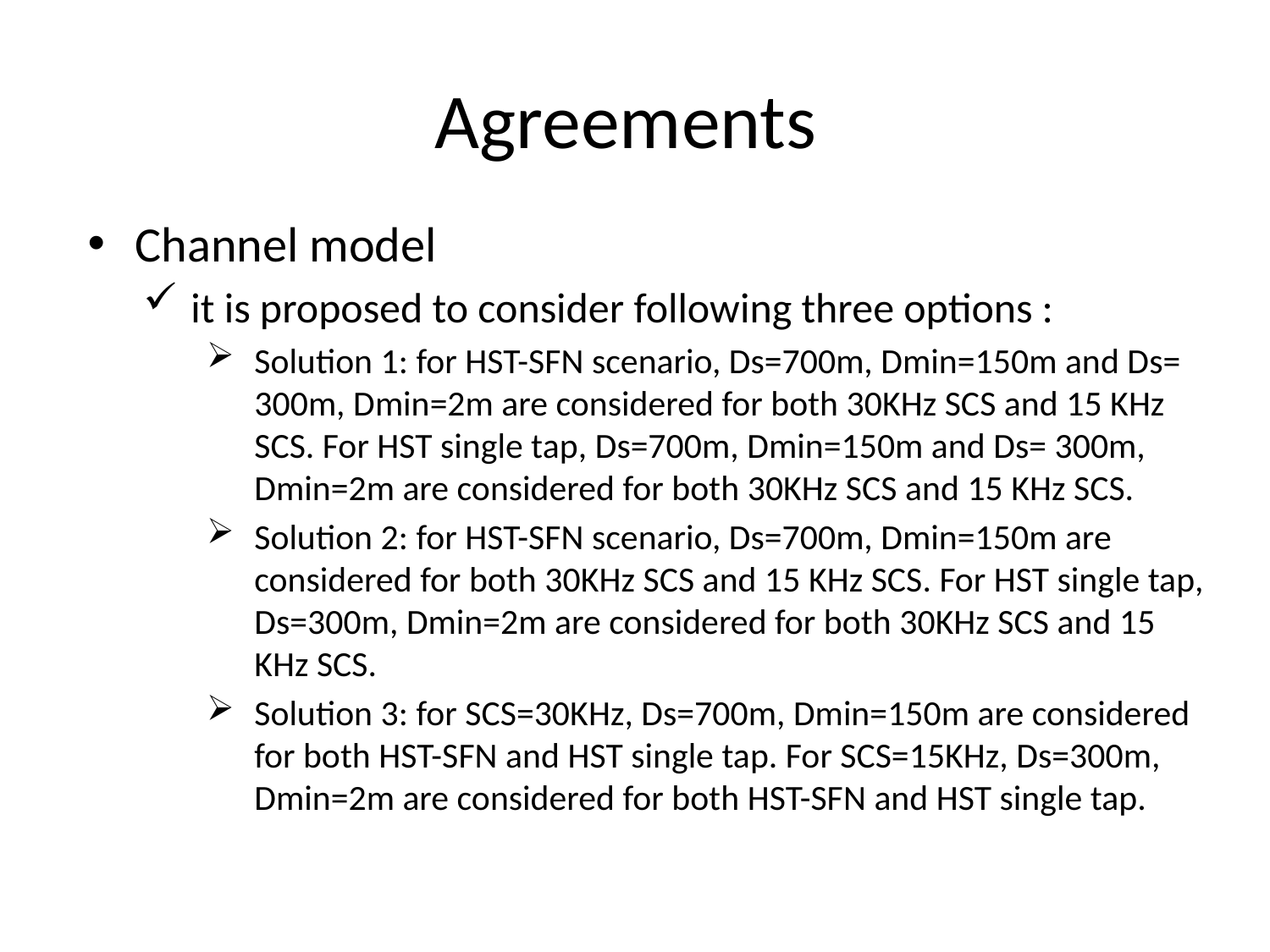

# Agreements
Channel model
it is proposed to consider following three options :
Solution 1: for HST-SFN scenario, Ds=700m, Dmin=150m and Ds= 300m, Dmin=2m are considered for both 30KHz SCS and 15 KHz SCS. For HST single tap, Ds=700m, Dmin=150m and Ds= 300m, Dmin=2m are considered for both 30KHz SCS and 15 KHz SCS.
Solution 2: for HST-SFN scenario, Ds=700m, Dmin=150m are considered for both 30KHz SCS and 15 KHz SCS. For HST single tap, Ds=300m, Dmin=2m are considered for both 30KHz SCS and 15 KHz SCS.
Solution 3: for SCS=30KHz, Ds=700m, Dmin=150m are considered for both HST-SFN and HST single tap. For SCS=15KHz, Ds=300m, Dmin=2m are considered for both HST-SFN and HST single tap.